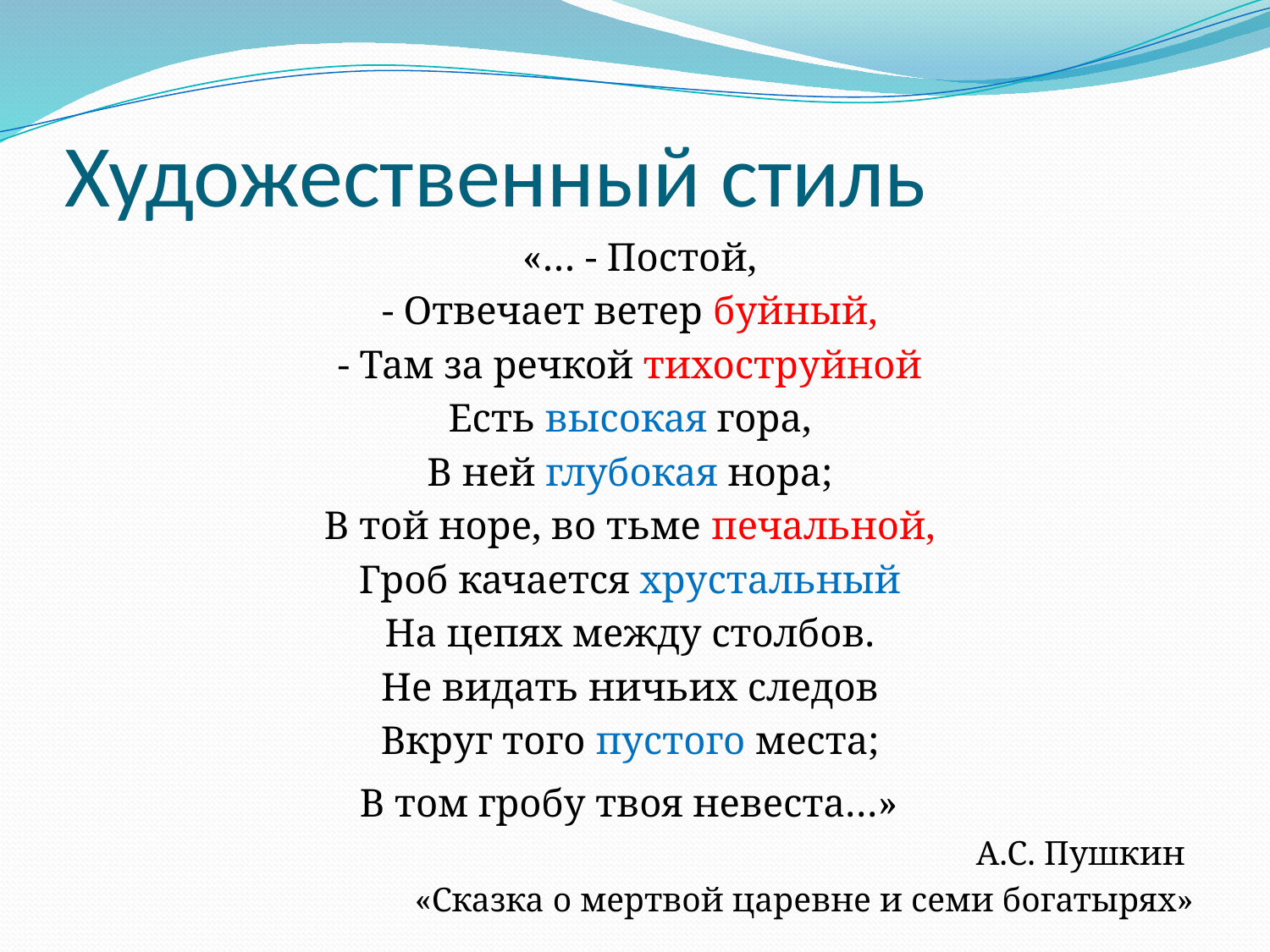

# Художественный стиль
 «… - Постой,
- Отвечает ветер буйный,
- Там за речкой тихоструйной
Есть высокая гора,
В ней глубокая нора;
В той норе, во тьме печальной,
Гроб качается хрустальный
На цепях между столбов.
Не видать ничьих следов
Вкруг того пустого места;
В том гробу твоя невеста…»
А.С. Пушкин
«Сказка о мертвой царевне и семи богатырях»